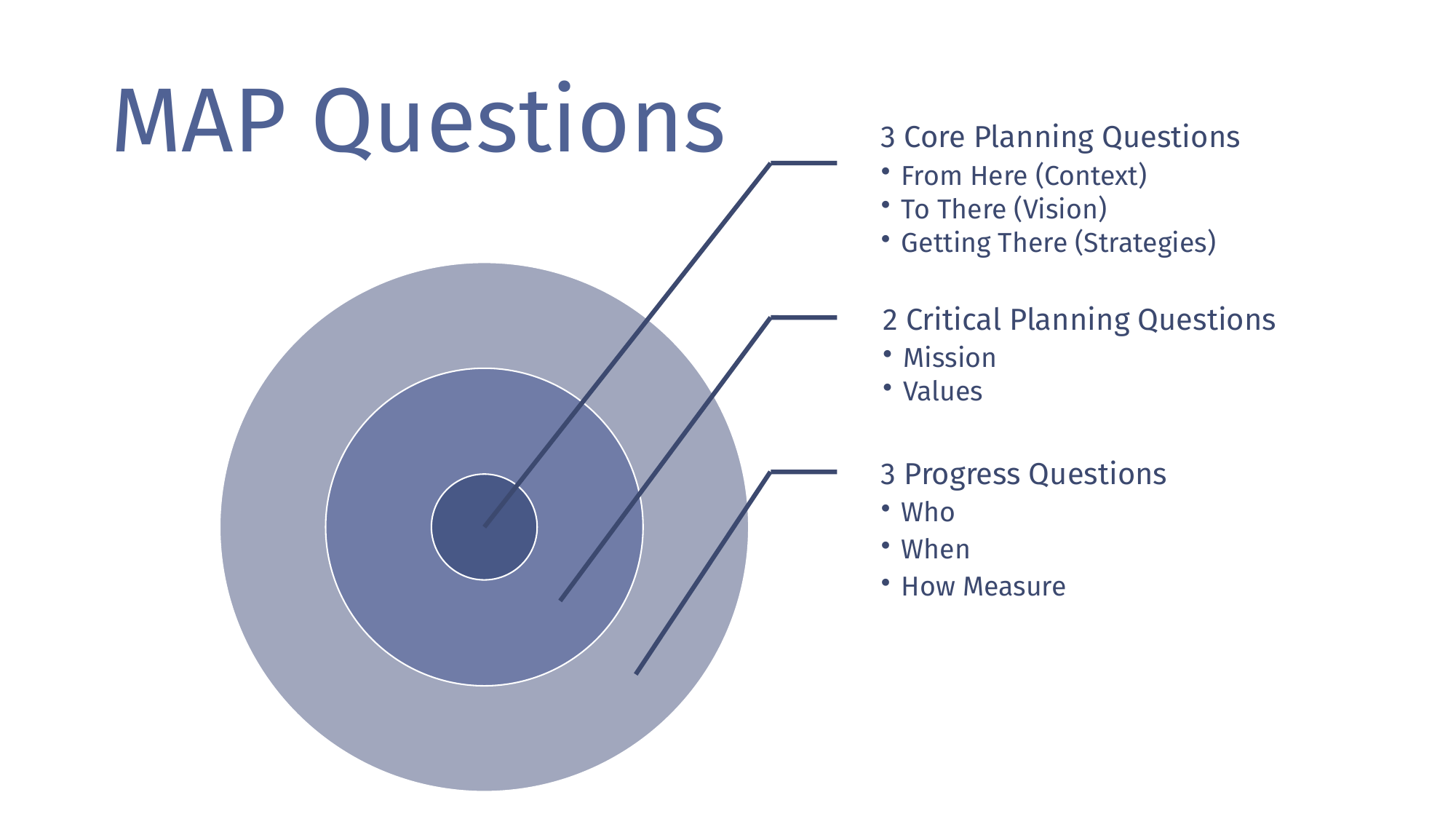

# MAP Questions
3 Core Planning Questions
From Here (Context)
To There (Vision)
Getting There (Strategies)

2 Critical Planning Questions
Mission
Values

3 Progress Questions
Who
When
How Measure